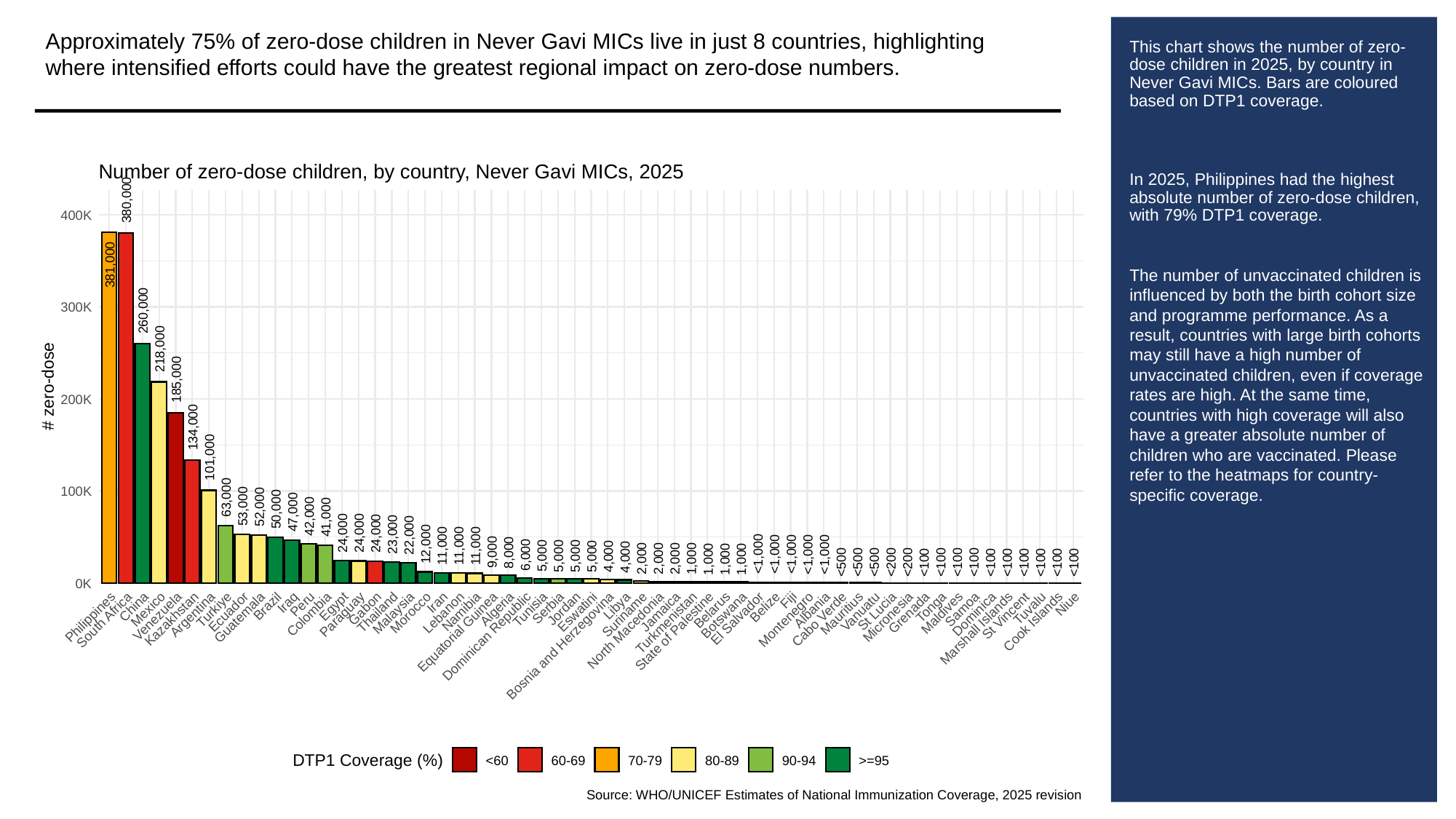

Approximately 75% of zero-dose children in Never Gavi MICs live in just 8 countries, highlighting where intensified efforts could have the greatest regional impact on zero-dose numbers.
# This chart shows the number of zero-dose children in 2025, by country in Never Gavi MICs. Bars are coloured based on DTP1 coverage.

In 2025, Philippines had the highest absolute number of zero-dose children, with 79% DTP1 coverage.

The number of unvaccinated children is influenced by both the birth cohort size and programme performance. As a result, countries with large birth cohorts may still have a high number of unvaccinated children, even if coverage rates are high. At the same time, countries with high coverage will also have a greater absolute number of children who are vaccinated. Please refer to the heatmaps for country-specific coverage.

Number of zero-dose children, by country, Never Gavi MICs, 2025

380,000
400K

381,000

300K
260,000

218,000

185,000
# zero-dose

200K

134,000

101,000

100K

63,000
53,000
52,000
50,000
47,000
42,000
41,000

24,000
24,000
24,000
23,000
22,000

12,000

11,000
11,000
11,000

9,000
8,000
<1,000
<1,000
<1,000
<1,000
<1,000
6,000
5,000
5,000
5,000
5,000
4,000
4,000
2,000
2,000
2,000
1,000
1,000
1,000
1,000
<500
<500
<500
<200
<200
<100
<100
<100
<100
<100
<100
<100
<100
<100
<100

0K

Fiji
Iraq
Iran
Niue
Peru
Libya
Brazil
Egypt
China
Belize
Tonga
Serbia
Tuvalu
Gabon
Jordan
Algeria
Mexico
Samoa
Tunisia
Turkiye
Albania
Belarus
St Lucia
Vanuatu
Namibia
Eswatini
Jamaica
Ecuador
Morocco
Thailand
Grenada
Lebanon
Malaysia
Maldives
Mauritius
Dominica
Colombia
Suriname
Argentina
Paraguay
Botswana
St Vincent
Venezuela
Micronesia
Philippines
Guatemala
El Salvador
Kazakhstan
Cabo Verde
Montenegro
South Africa
Cook Islands
Turkmenistan
Marshall Islands
North Macedonia
State of Palestine
Equatorial Guinea
Dominican Republic
Bosnia and Herzegovina

DTP1 Coverage (%)
<60
60-69
70-79
80-89
90-94
>=95
Source: WHO/UNICEF Estimates of National Immunization Coverage, 2025 revision